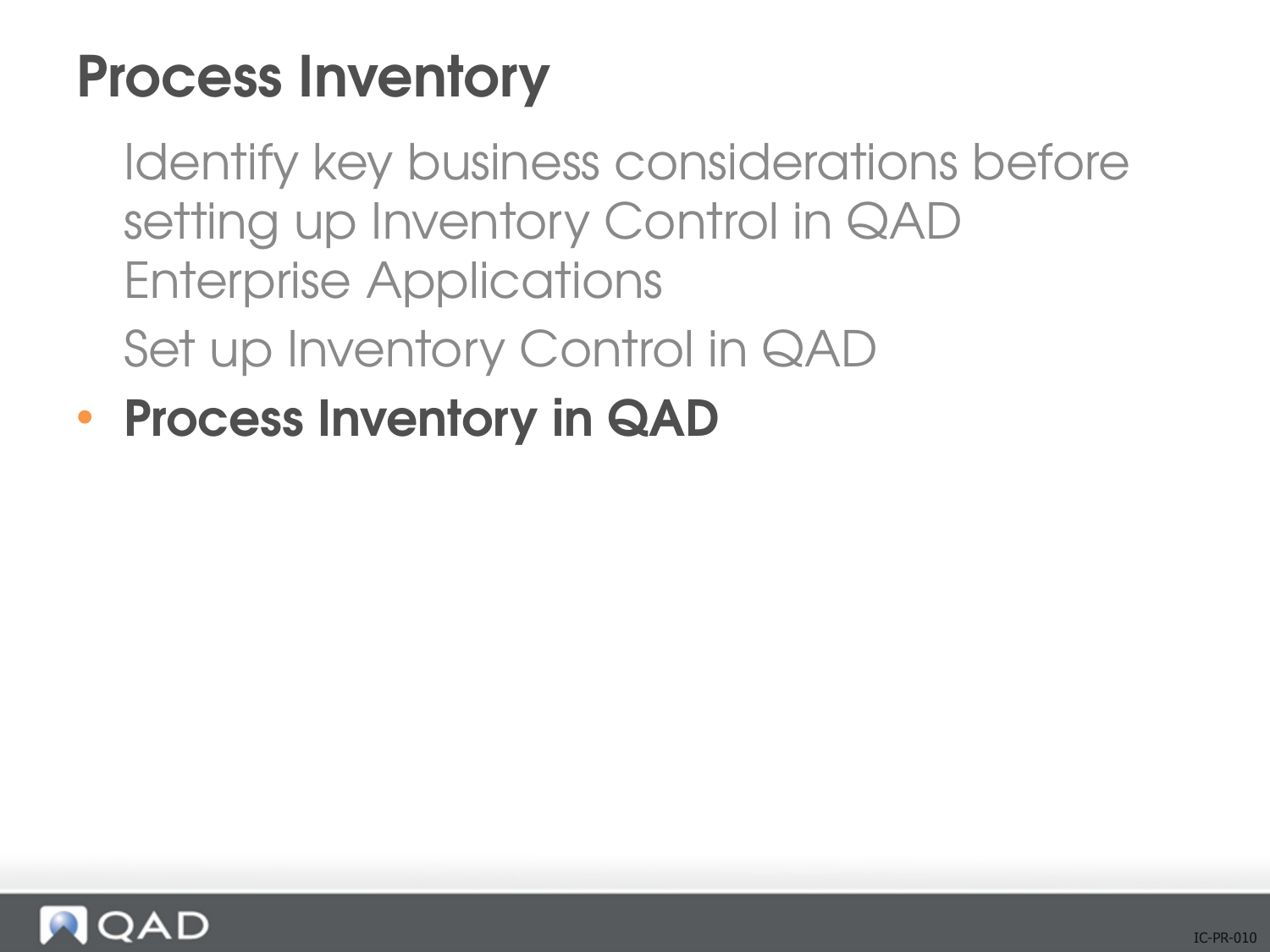

# Process Inventory
Identify key business considerations before setting up Inventory Control in QAD Enterprise Applications
Set up Inventory Control in QAD
Process Inventory in QAD
IC-PR-010